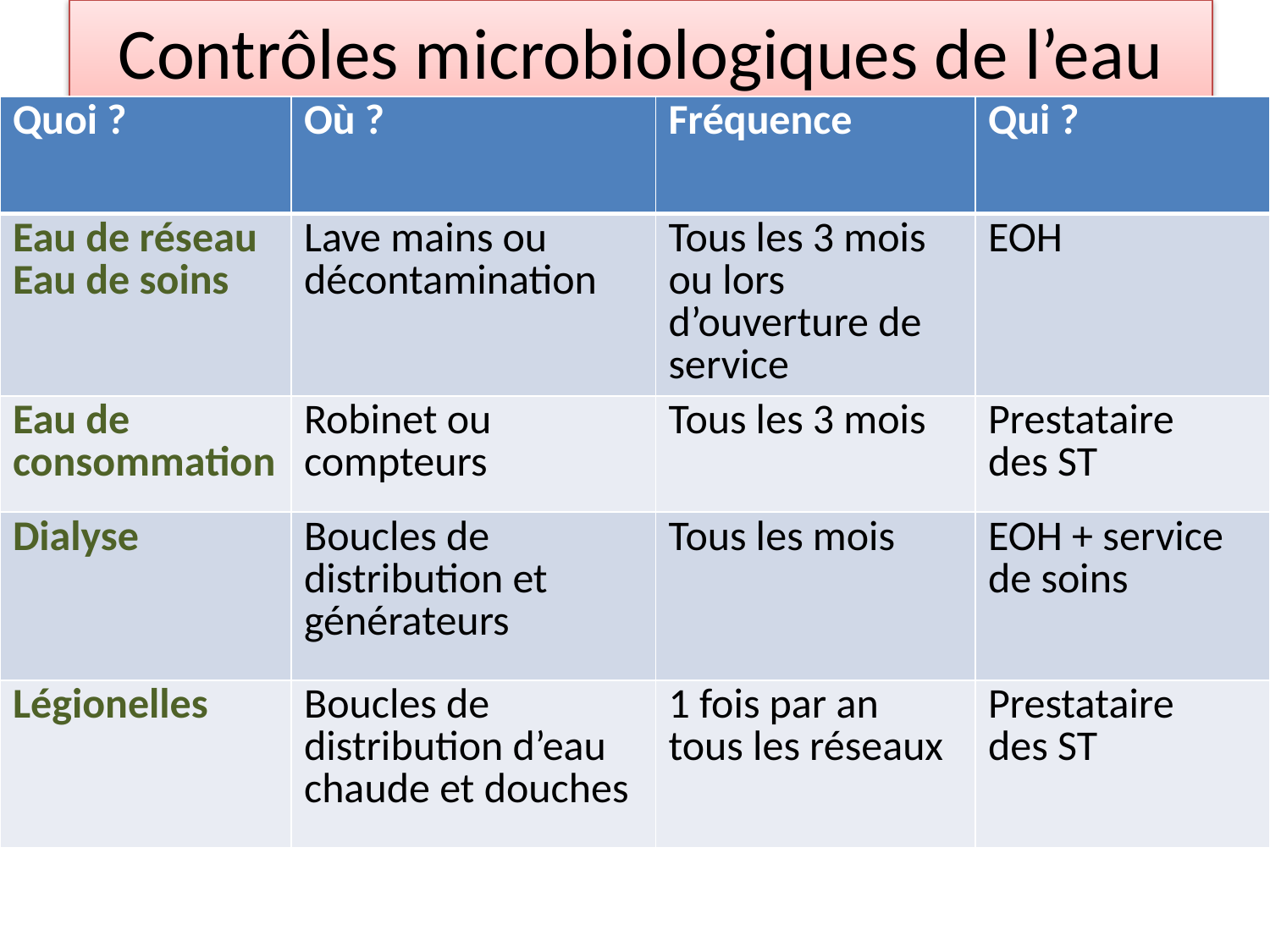

# Contrôles microbiologiques de l’eau
| Quoi ? | Où ? | Fréquence | Qui ? |
| --- | --- | --- | --- |
| Eau de réseau Eau de soins | Lave mains ou décontamination | Tous les 3 mois ou lors d’ouverture de service | EOH |
| Eau de consommation | Robinet ou compteurs | Tous les 3 mois | Prestataire des ST |
| Dialyse | Boucles de distribution et générateurs | Tous les mois | EOH + service de soins |
| Légionelles | Boucles de distribution d’eau chaude et douches | 1 fois par an tous les réseaux | Prestataire des ST |